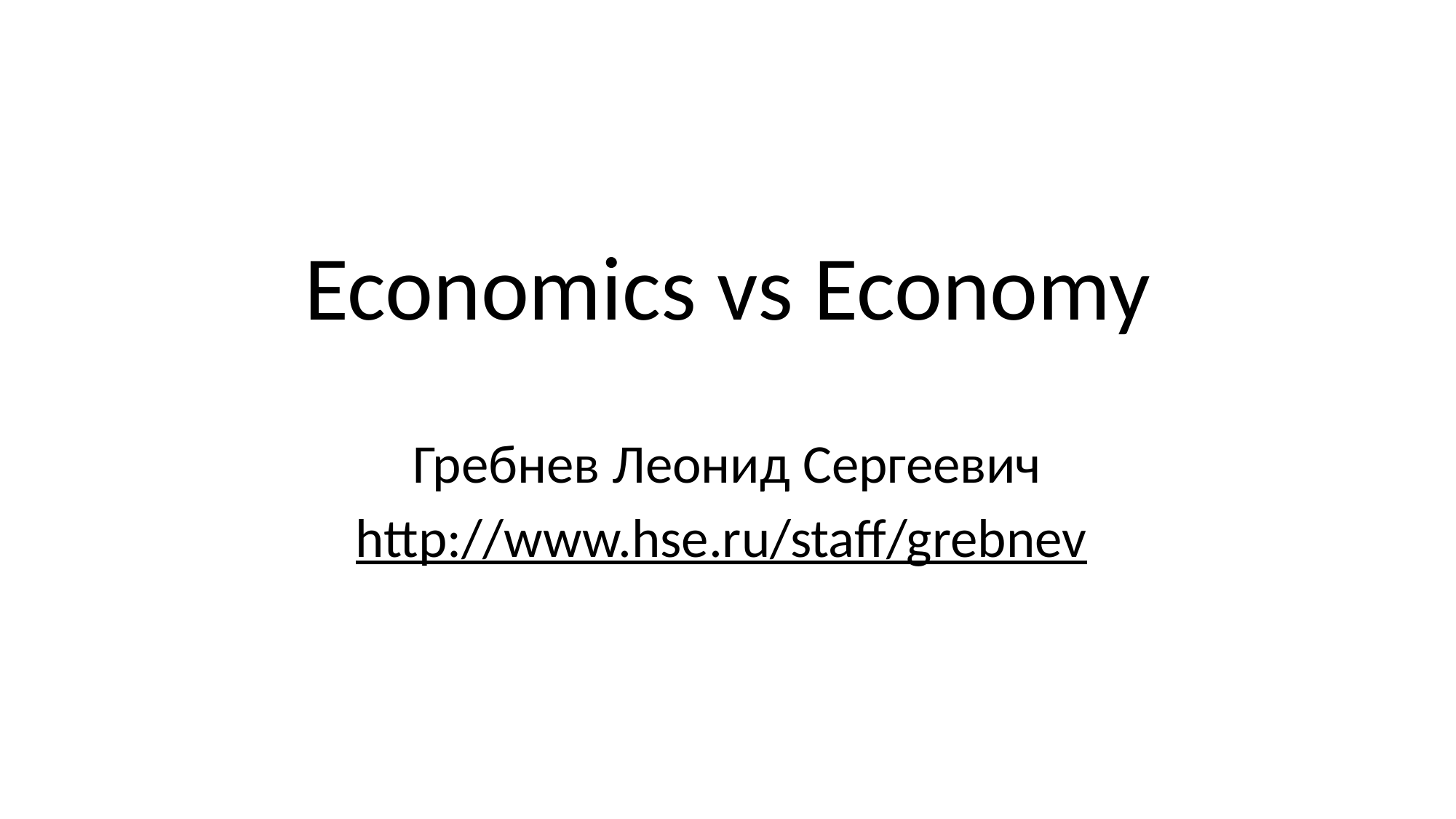

# Economics vs Economy
Гребнев Леонид Сергеевич
http://www.hse.ru/staff/grebnev